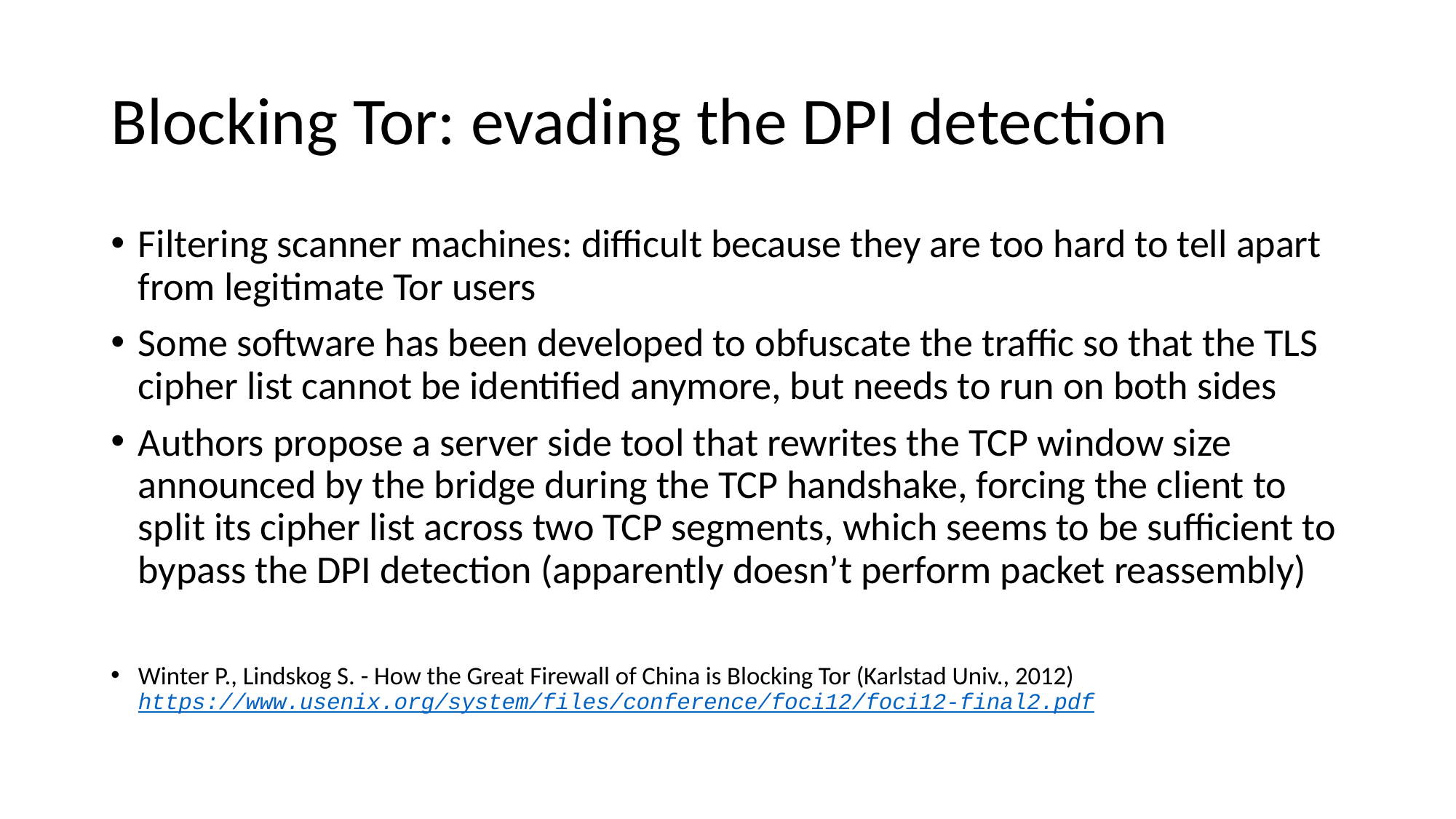

# Blocking Tor: evading the DPI detection
Filtering scanner machines: difficult because they are too hard to tell apart from legitimate Tor users
Some software has been developed to obfuscate the traffic so that the TLS cipher list cannot be identified anymore, but needs to run on both sides
Authors propose a server side tool that rewrites the TCP window size announced by the bridge during the TCP handshake, forcing the client to split its cipher list across two TCP segments, which seems to be sufficient to bypass the DPI detection (apparently doesn’t perform packet reassembly)

Winter P., Lindskog S. - How the Great Firewall of China is Blocking Tor (Karlstad Univ., 2012) https://www.usenix.org/system/files/conference/foci12/foci12-final2.pdf